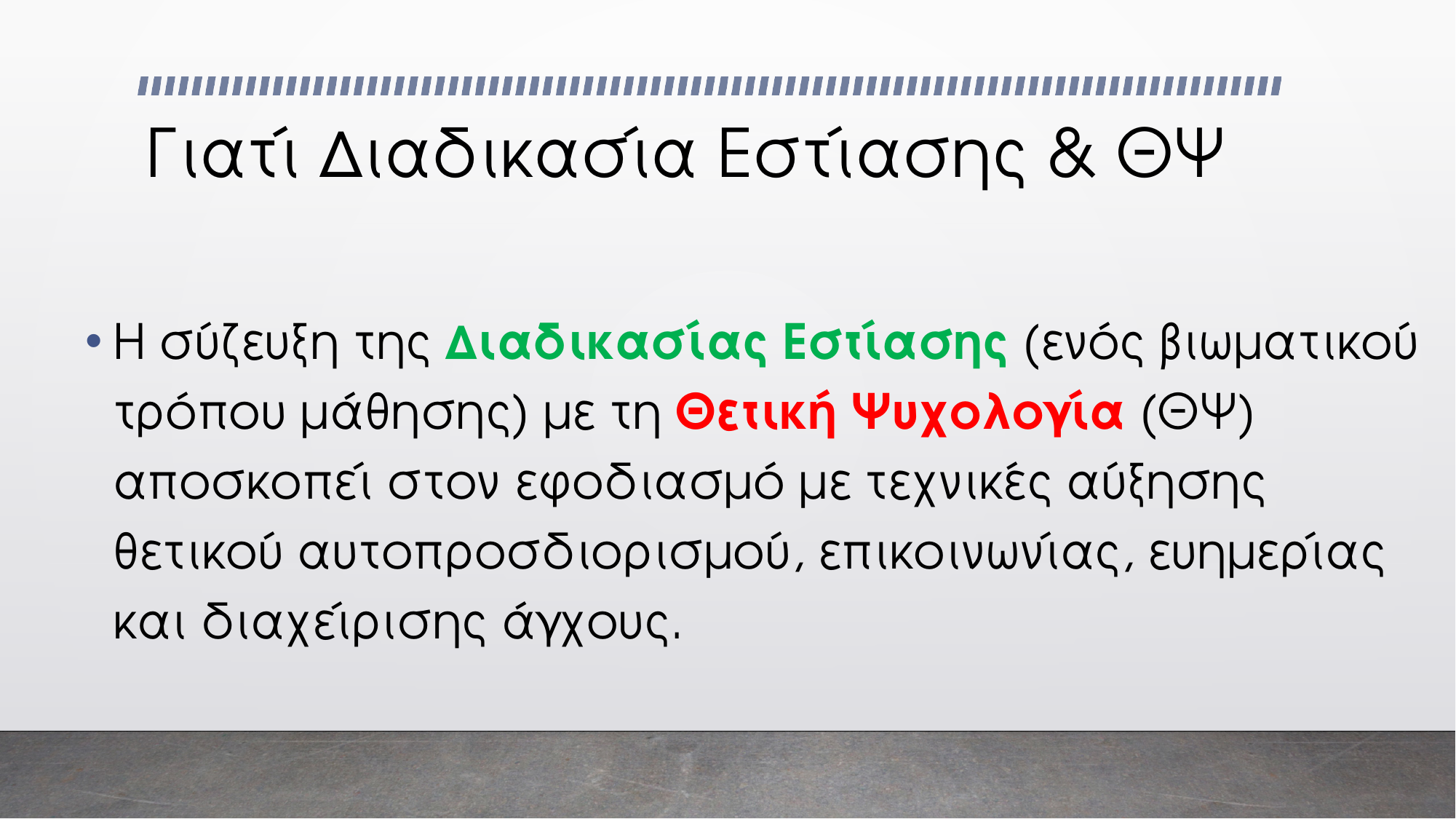

# Γιατί Διαδικασία Εστίασης & ΘΨ
Η σύζευξη της Διαδικασίας Εστίασης (ενός βιωματικού τρόπου μάθησης) με τη Θετική Ψυχολογία (ΘΨ) αποσκοπεί στον εφοδιασμό με τεχνικές αύξησης θετικού αυτοπροσδιορισμού, επικοινωνίας, ευημερίας και διαχείρισης άγχους.